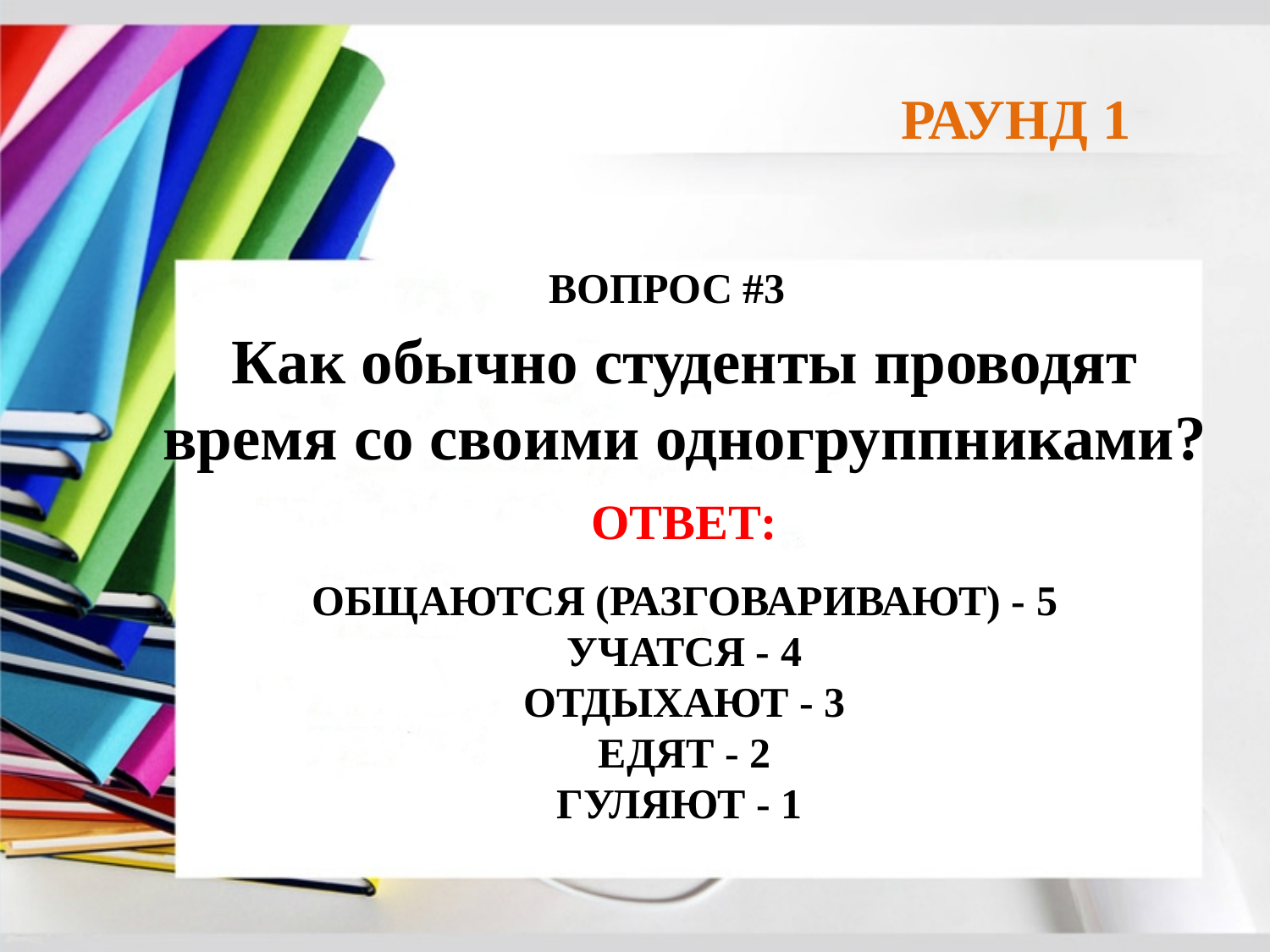

РАУНД 1
ВОПРОС #3
Как обычно студенты проводят время со своими одногруппниками?
ОТВЕТ:

 ОБЩАЮТСЯ (РАЗГОВАРИВАЮТ) - 5
 УЧАТСЯ - 4
 ОТДЫХАЮТ - 3
 ЕДЯТ - 2
ГУЛЯЮТ - 1